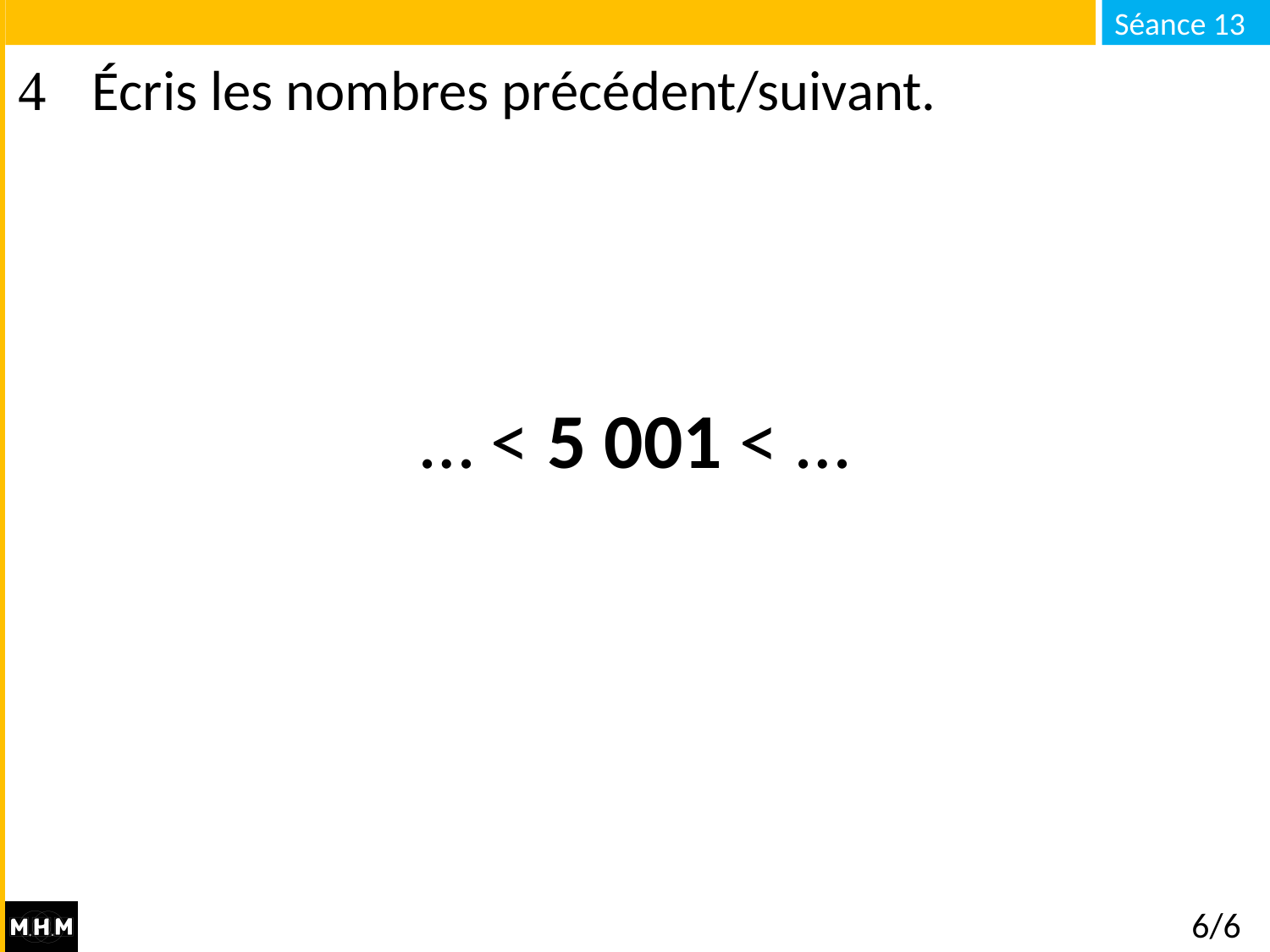

# Écris les nombres précédent/suivant.
… < 5 001 < …
6/6